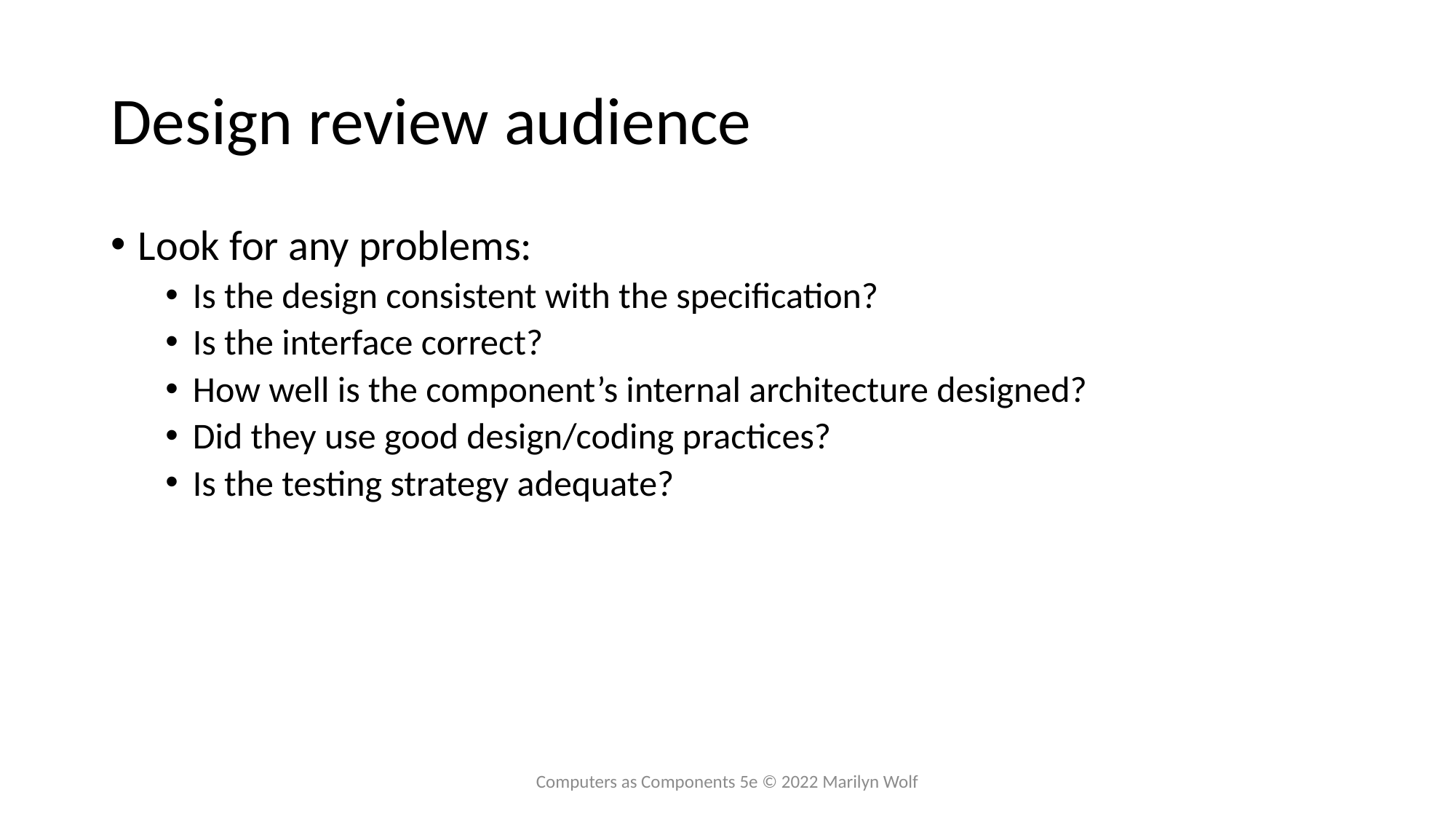

# Design review audience
Look for any problems:
Is the design consistent with the specification?
Is the interface correct?
How well is the component’s internal architecture designed?
Did they use good design/coding practices?
Is the testing strategy adequate?
Computers as Components 5e © 2022 Marilyn Wolf